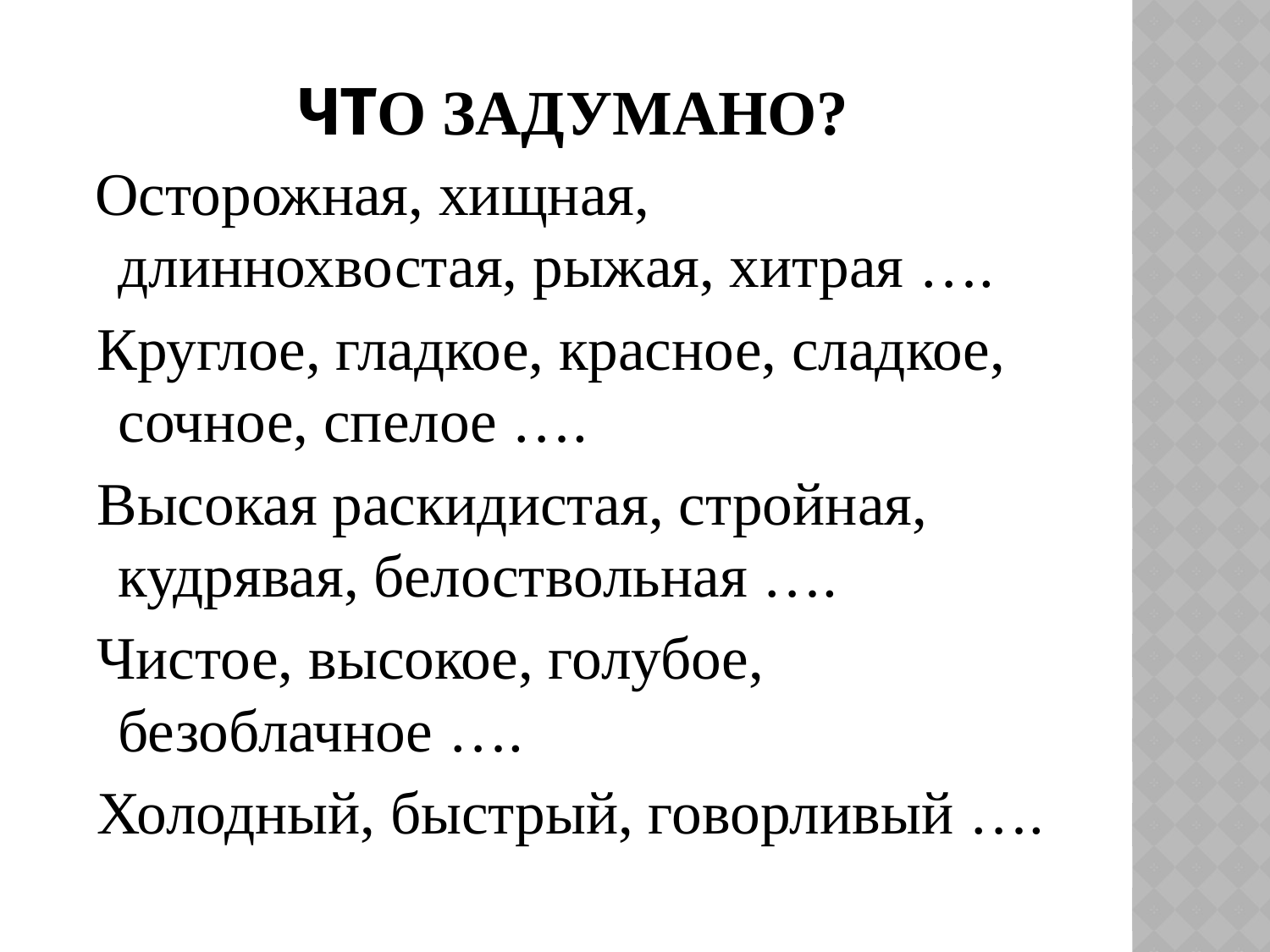

# Что задумано?
 Осторожная, хищная, длиннохвостая, рыжая, хитрая ….
 Круглое, гладкое, красное, сладкое, сочное, спелое ….
 Высокая раскидистая, стройная, кудрявая, белоствольная ….
 Чистое, высокое, голубое, безоблачное ….
 Холодный, быстрый, говорливый ….